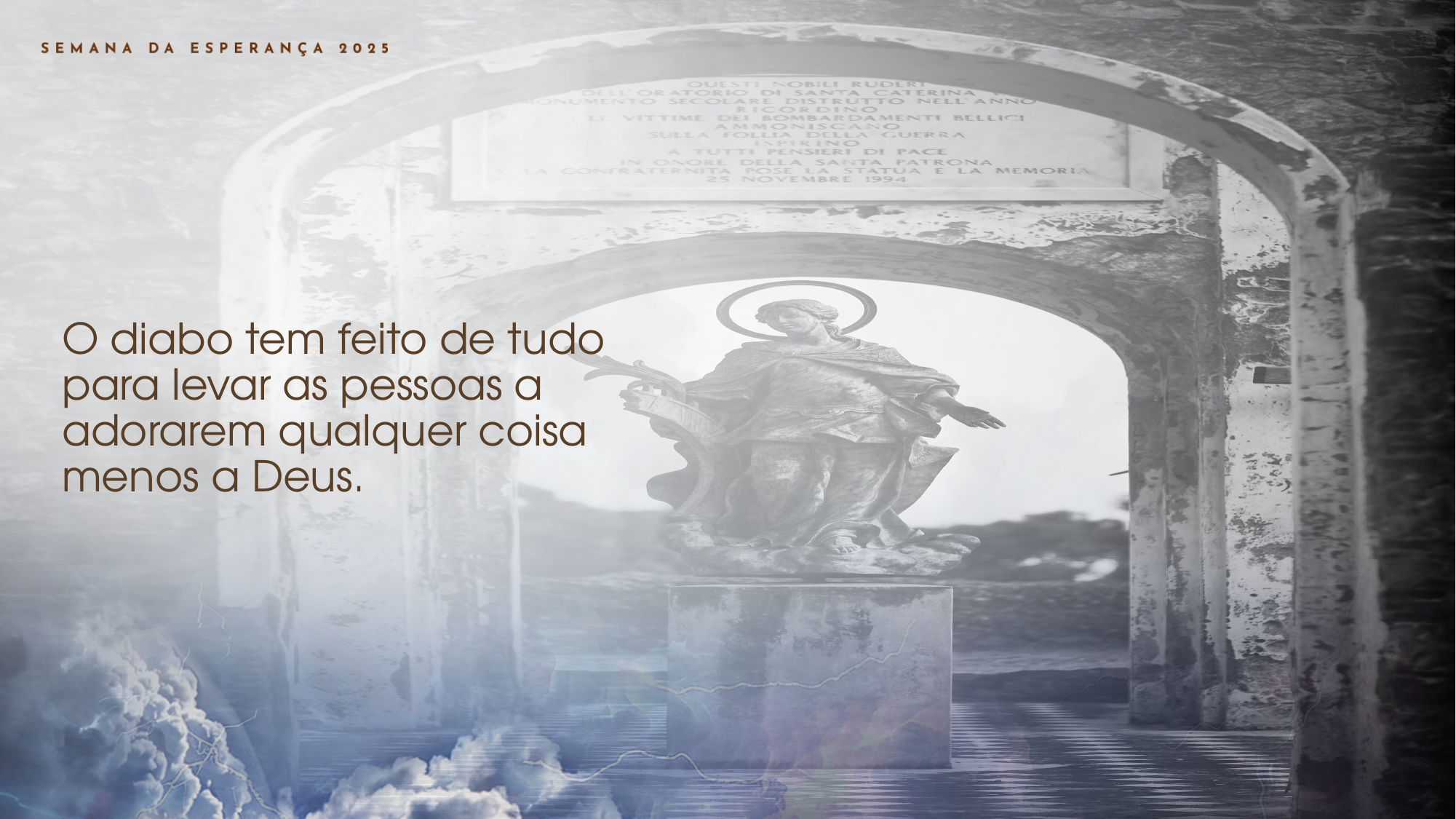

O diabo tem feito de tudo para levar as pessoas a adorarem qualquer coisa menos a Deus.